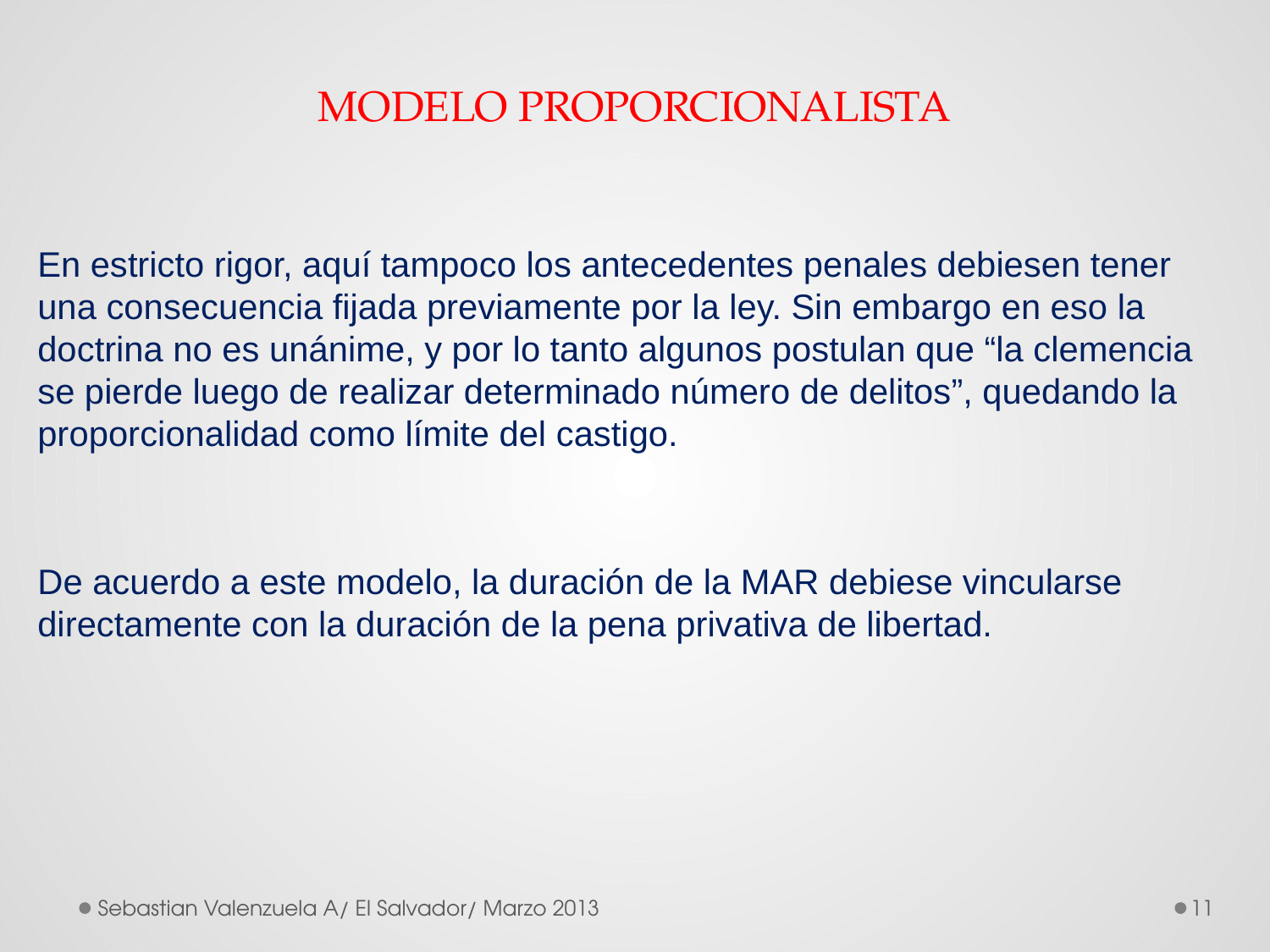

# MODELO PROPORCIONALISTA

En estricto rigor, aquí tampoco los antecedentes penales debiesen tener una consecuencia fijada previamente por la ley. Sin embargo en eso la doctrina no es unánime, y por lo tanto algunos postulan que “la clemencia se pierde luego de realizar determinado número de delitos”, quedando la proporcionalidad como límite del castigo.

De acuerdo a este modelo, la duración de la MAR debiese vincularse directamente con la duración de la pena privativa de libertad.

Sebastian Valenzuela A/ El Salvador/ Marzo 2013
11